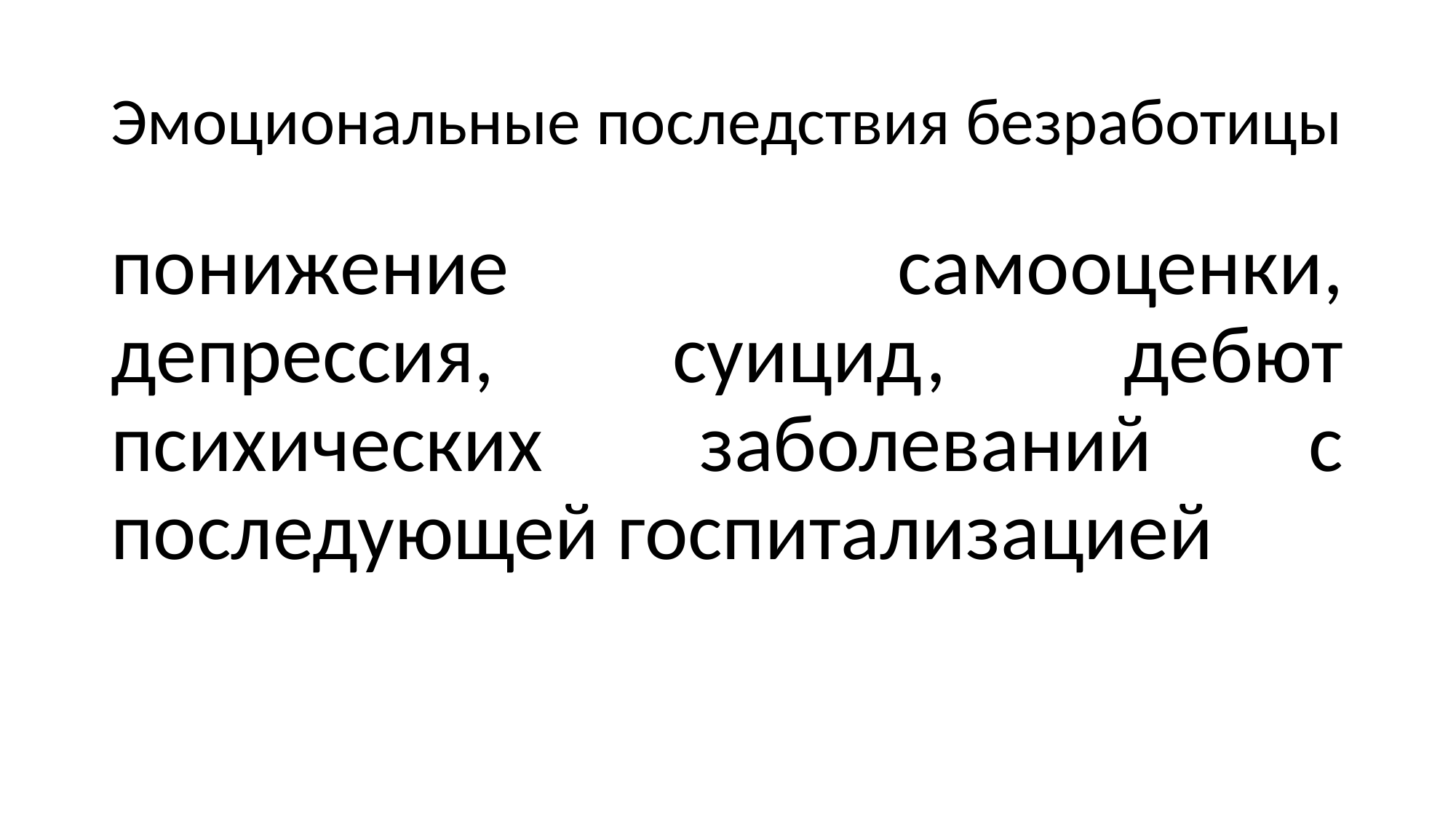

# Эмоциональные последствия безработицы
понижение самооценки, депрессия, суицид, дебют психических заболеваний с последующей госпитализацией